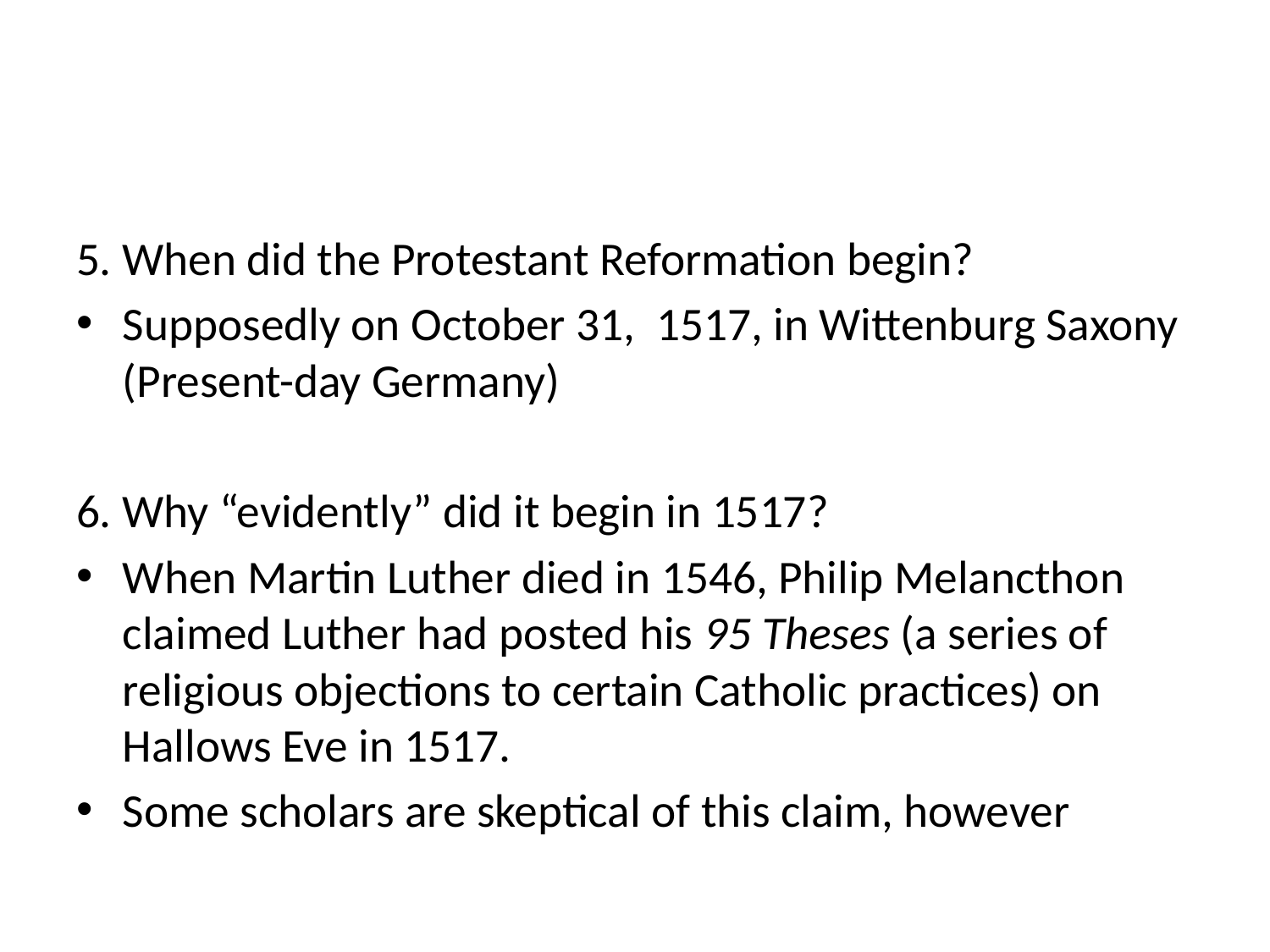

#
5. When did the Protestant Reformation begin?
Supposedly on October 31,  1517, in Wittenburg Saxony (Present-day Germany)

6. Why “evidently” did it begin in 1517?
When Martin Luther died in 1546, Philip Melancthon claimed Luther had posted his 95 Theses (a series of religious objections to certain Catholic practices) on Hallows Eve in 1517.
Some scholars are skeptical of this claim, however